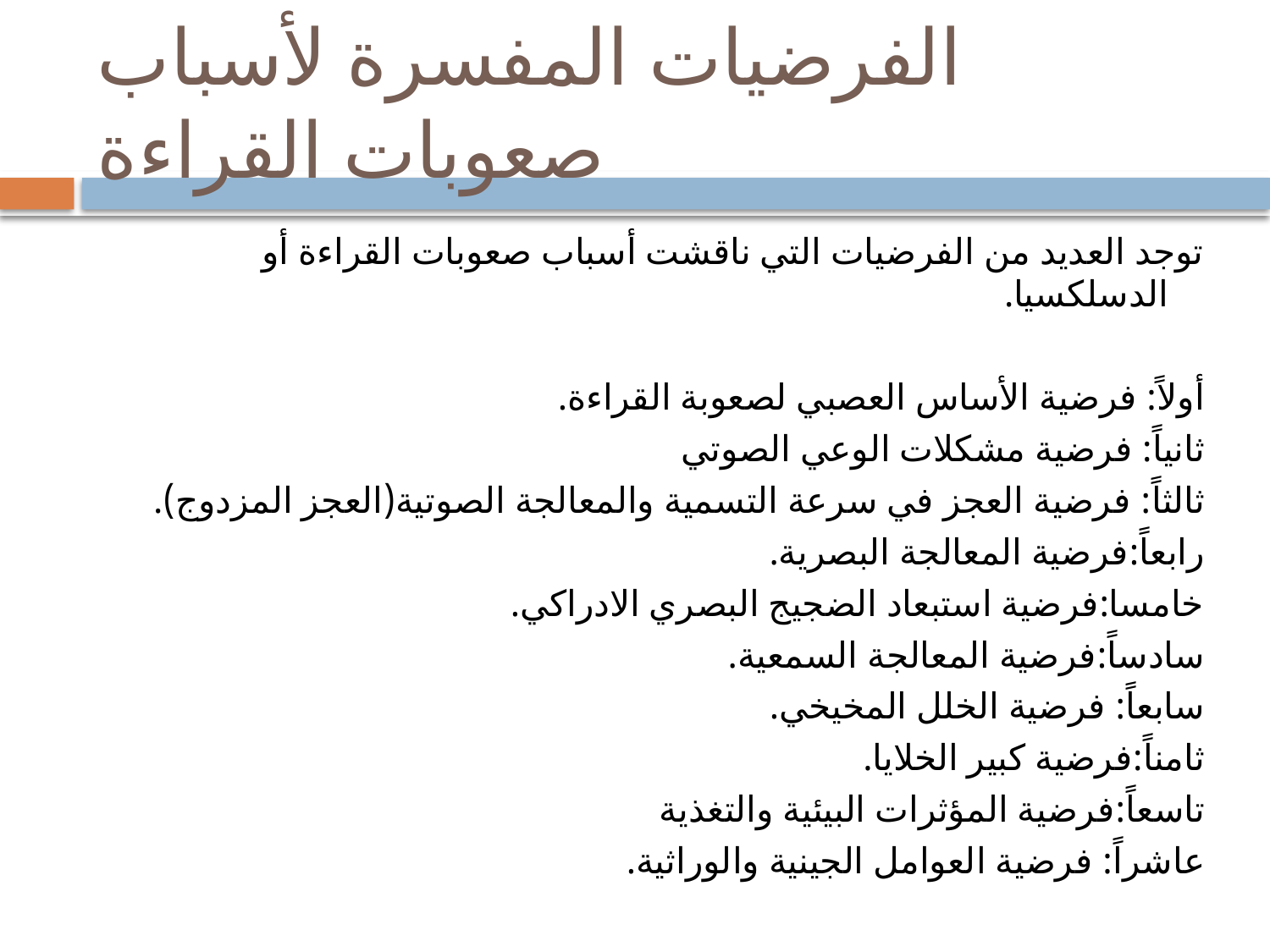

# الفرضيات المفسرة لأسباب صعوبات القراءة
توجد العديد من الفرضيات التي ناقشت أسباب صعوبات القراءة أو الدسلكسيا.

أولاً: فرضية الأساس العصبي لصعوبة القراءة.
ثانياً: فرضية مشكلات الوعي الصوتي
ثالثاً: فرضية العجز في سرعة التسمية والمعالجة الصوتية(العجز المزدوج).
رابعاً:فرضية المعالجة البصرية.
خامسا:فرضية استبعاد الضجيج البصري الادراكي.
سادساً:فرضية المعالجة السمعية.
سابعاً: فرضية الخلل المخيخي.
ثامناً:فرضية كبير الخلايا.
تاسعاً:فرضية المؤثرات البيئية والتغذية
عاشراً: فرضية العوامل الجينية والوراثية.